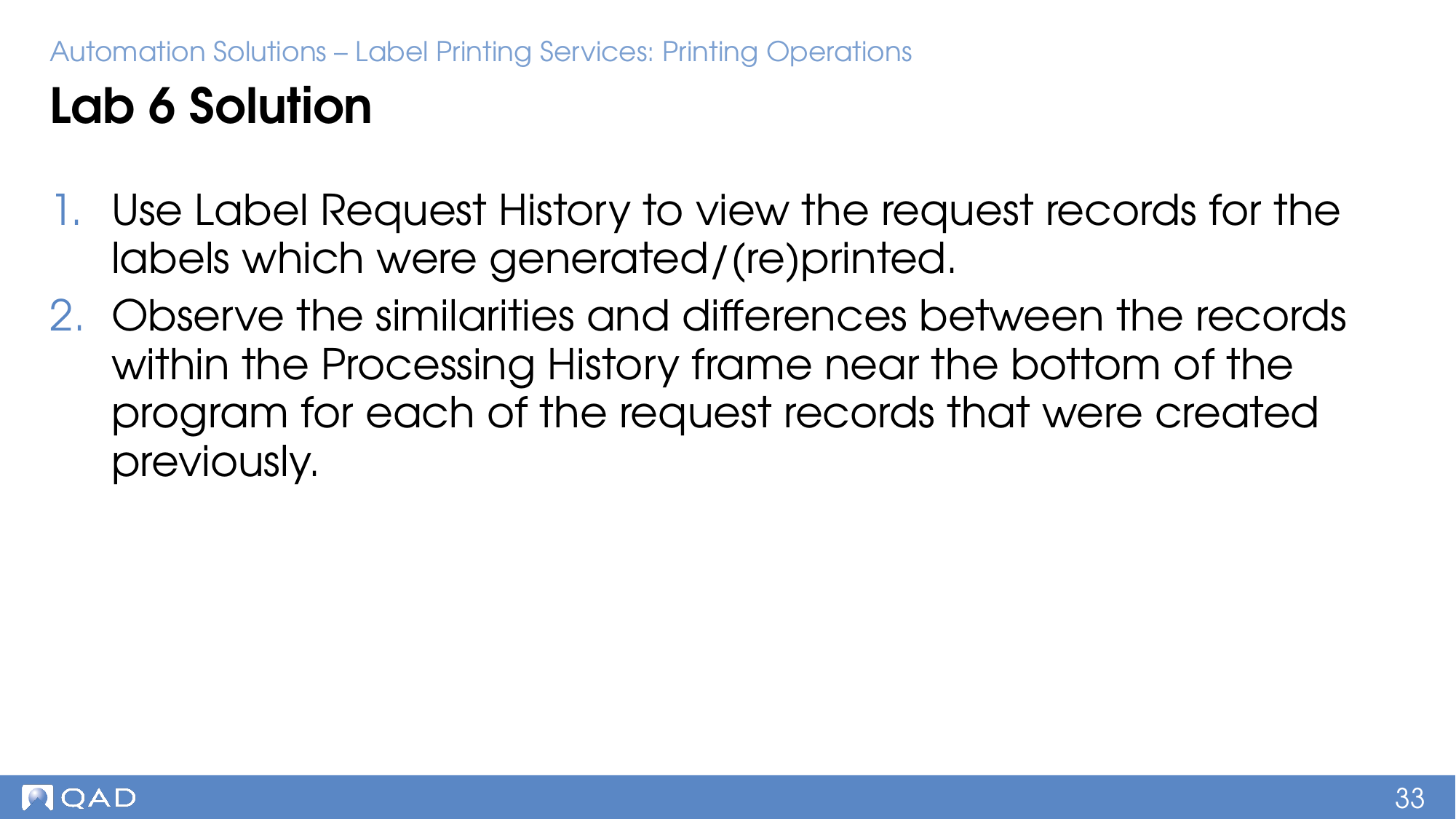

Automation Solutions – Label Printing Services: Printing Operations
# Lab 6 Solution
Use Label Request History to view the request records for the labels which were generated/(re)printed.
Observe the similarities and differences between the records within the Processing History frame near the bottom of the program for each of the request records that were created previously.

33